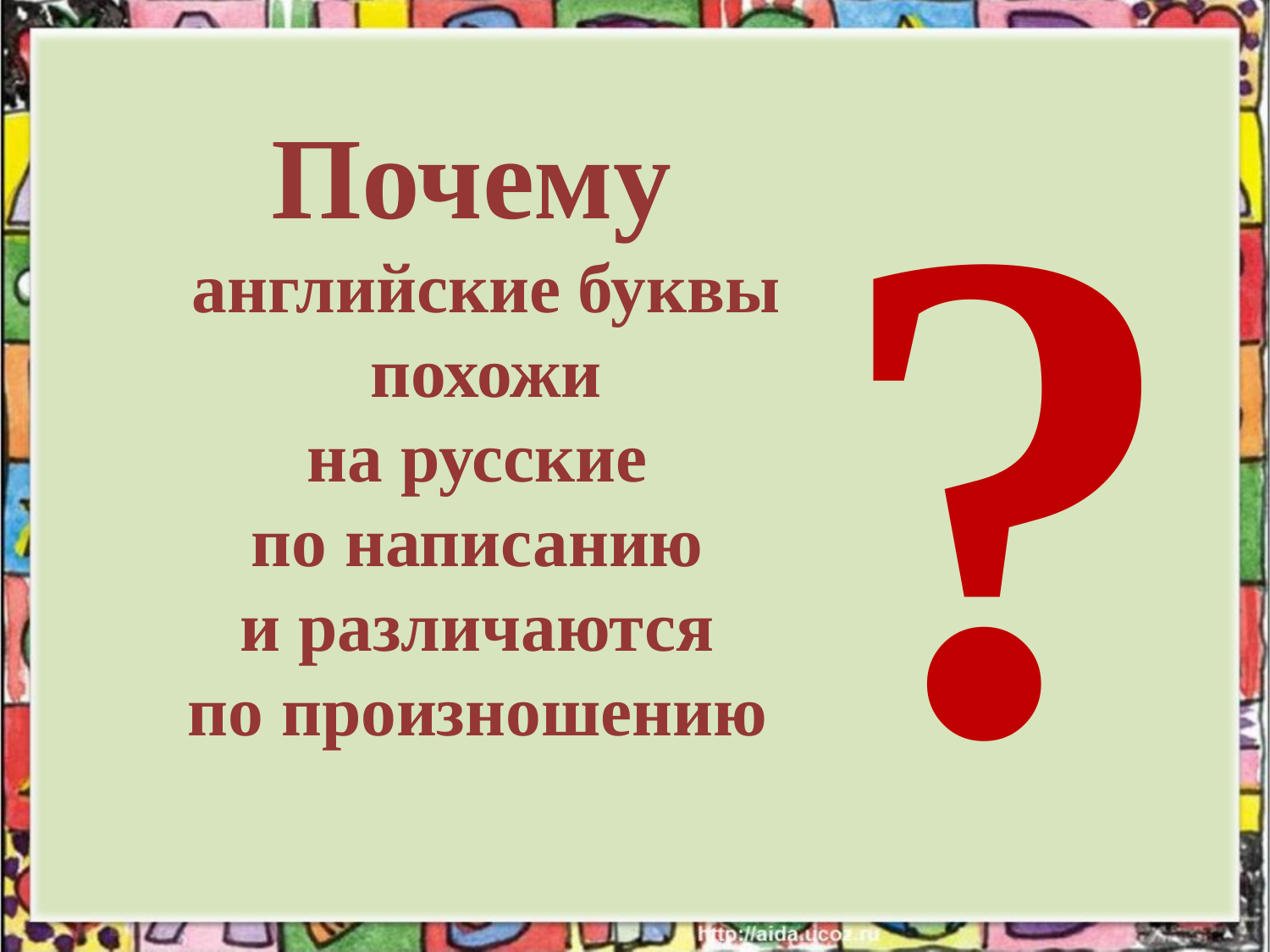

?

Почему
английские буквы
 похожи
на русские
по написанию
и различаются
по произношению